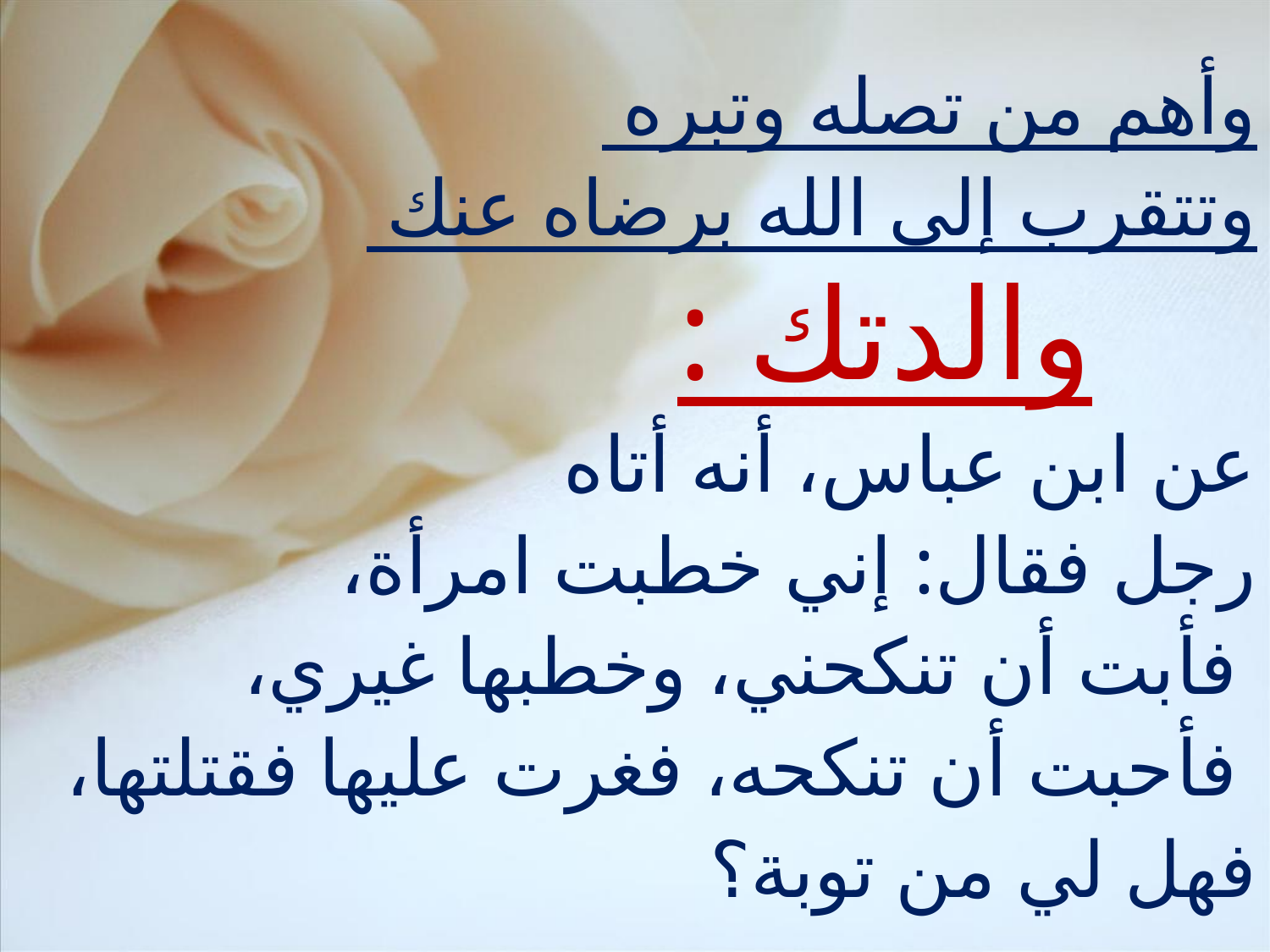

وأهم من تصله وتبره
وتتقرب إلى الله برضاه عنك
     والدتك :
عن ابن عباس، أنه أتاه
رجل فقال: إني خطبت امرأة،
 فأبت أن تنكحني، وخطبها غيري،
 فأحبت أن تنكحه، فغرت عليها فقتلتها،
فهل لي من توبة؟